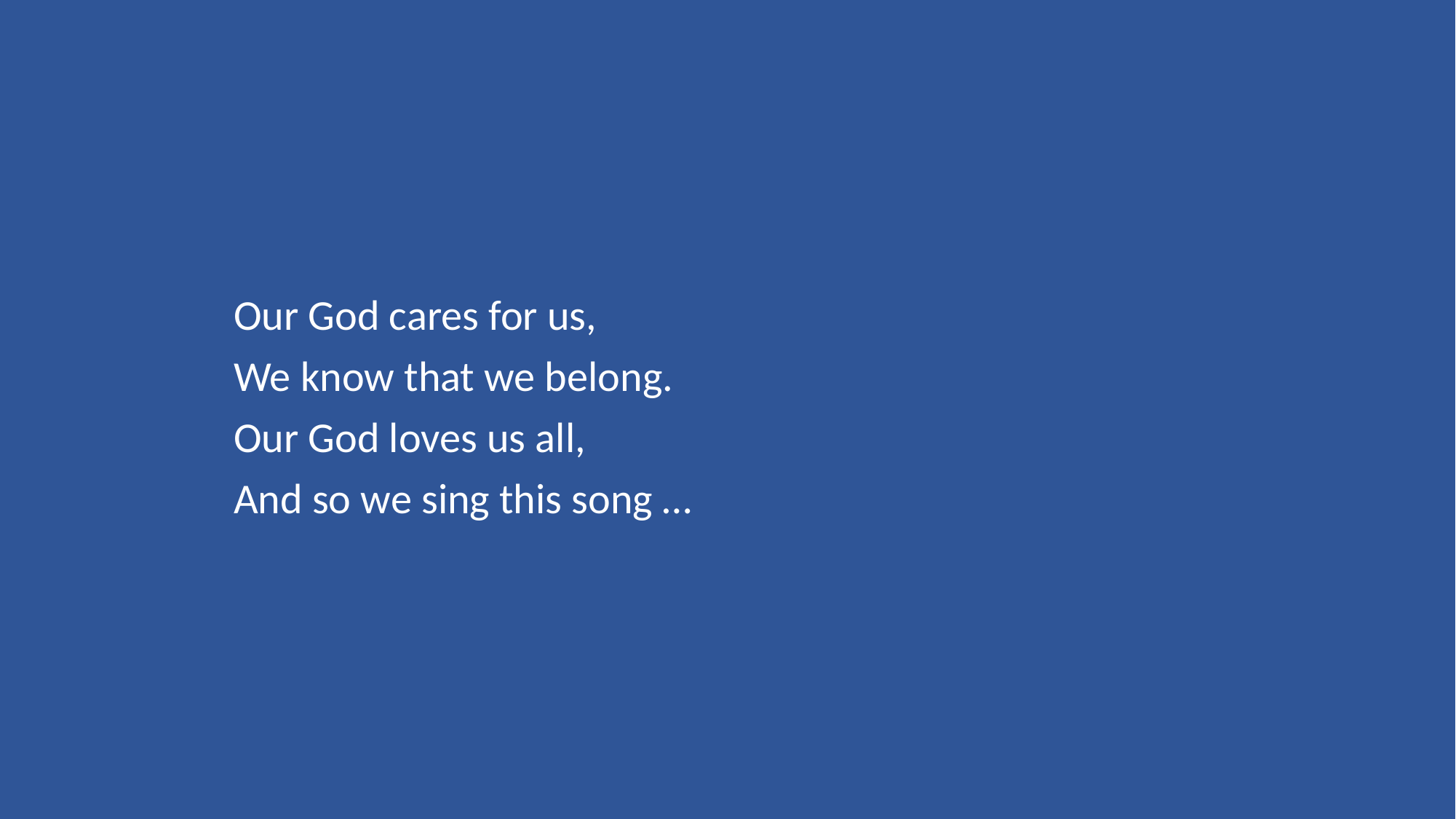

Our God cares for us,
We know that we belong.
Our God loves us all,
And so we sing this song …